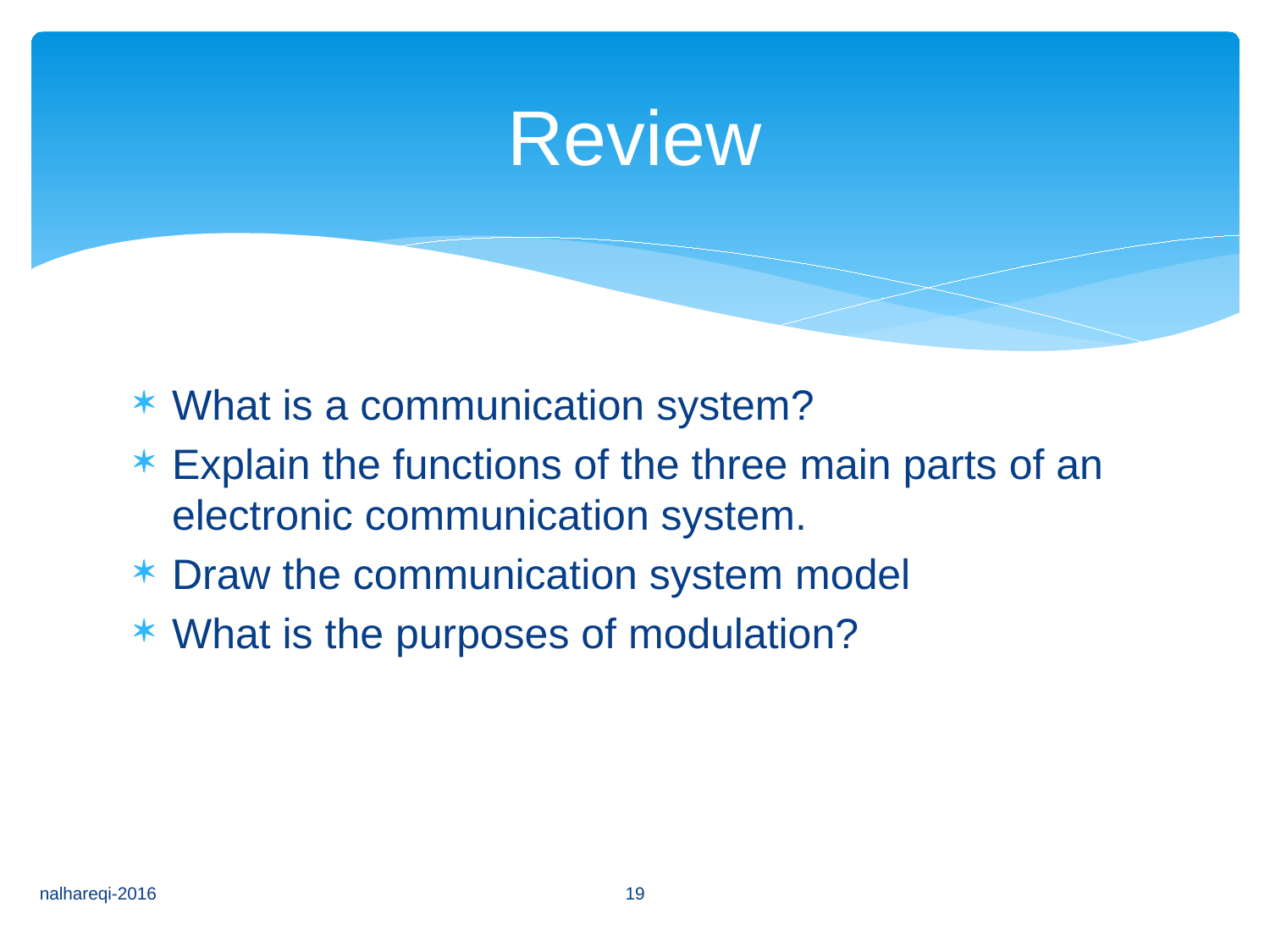

# Review
What is a communication system?
Explain the functions of the three main parts of an electronic communication system.
Draw the communication system model
What is the purposes of modulation?
19
nalhareqi-2016